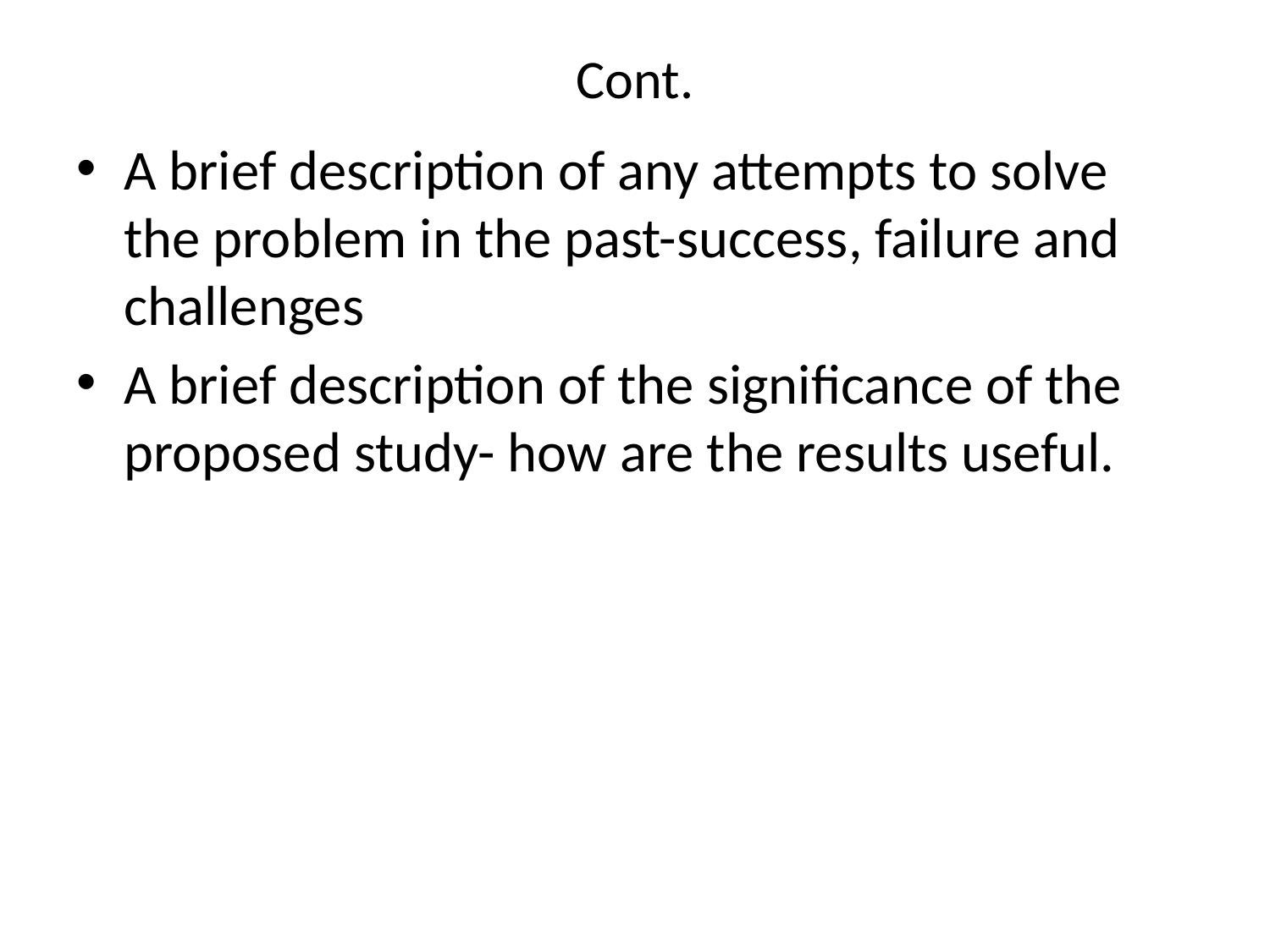

# Cont.
A brief description of any attempts to solve the problem in the past-success, failure and challenges
A brief description of the significance of the proposed study- how are the results useful.